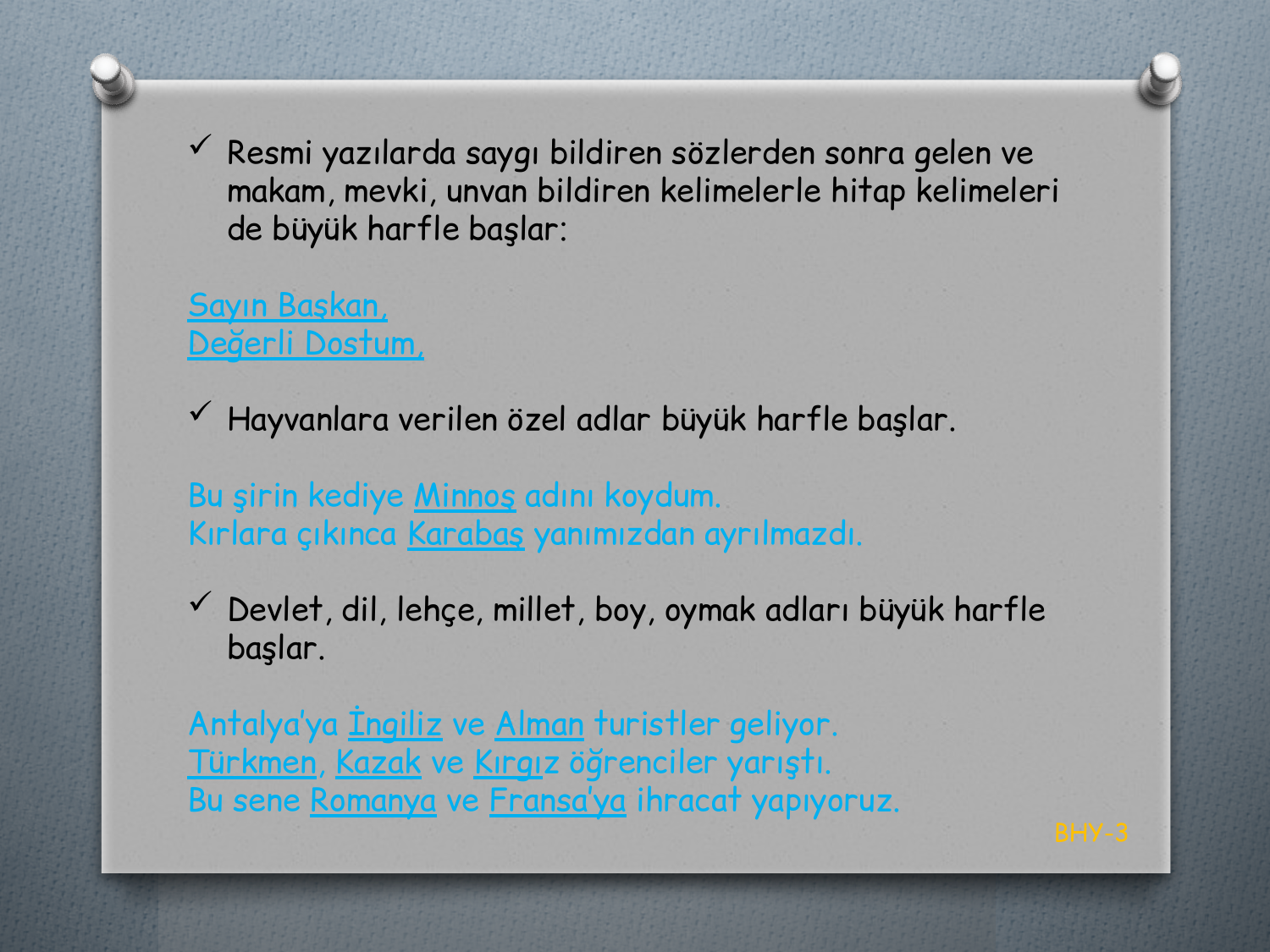

Resmi yazılarda saygı bildiren sözlerden sonra gelen ve makam, mevki, unvan bildiren kelimelerle hitap kelimeleri de büyük harfle başlar:

Sayın Başkan,
Değerli Dostum,

Hayvanlara verilen özel adlar büyük harfle başlar.

Bu şirin kediye Minnoş adını koydum.
Kırlara çıkınca Karabaş yanımızdan ayrılmazdı.

Devlet, dil, lehçe, millet, boy, oymak adları büyük harfle başlar.

Antalya’ya İngiliz ve Alman turistler geliyor.
Türkmen, Kazak ve Kırgız öğrenciler yarıştı.
Bu sene Romanya ve Fransa’ya ihracat yapıyoruz.
BHY-3